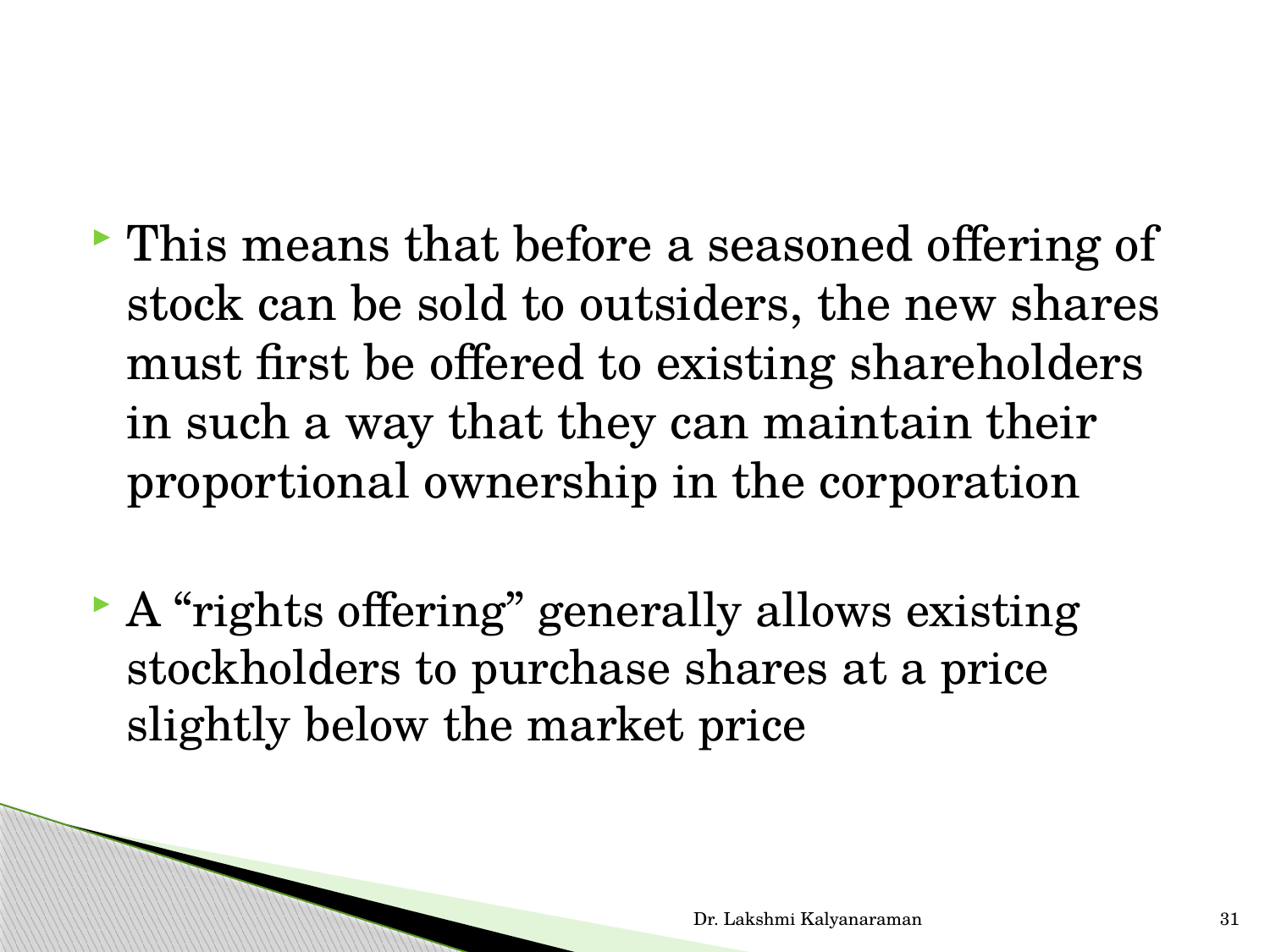

#
This means that before a seasoned offering of stock can be sold to outsiders, the new shares must first be offered to existing shareholders in such a way that they can maintain their proportional ownership in the corporation

A “rights offering” generally allows existing stockholders to purchase shares at a price slightly below the market price

Dr. Lakshmi Kalyanaraman
31